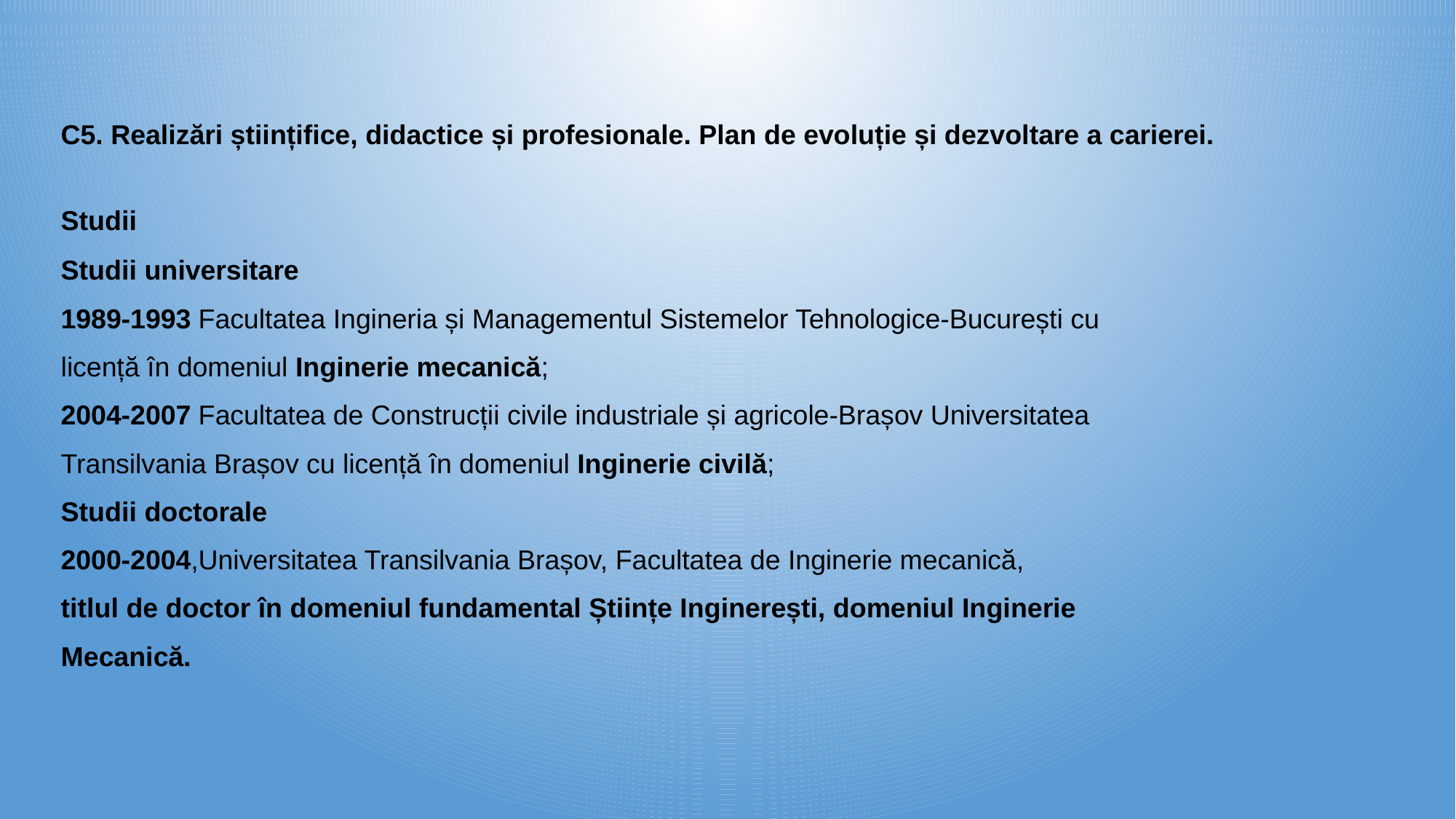

C5. Realizări științifice, didactice și profesionale. Plan de evoluție și dezvoltare a carierei.

Studii
Studii universitare
1989-1993 Facultatea Ingineria și Managementul Sistemelor Tehnologice-București cu
licență în domeniul Inginerie mecanică;
2004-2007 Facultatea de Construcții civile industriale și agricole-Brașov Universitatea
Transilvania Brașov cu licență în domeniul Inginerie civilă;
Studii doctorale
2000-2004,Universitatea Transilvania Brașov, Facultatea de Inginerie mecanică,
titlul de doctor în domeniul fundamental Științe Inginerești, domeniul Inginerie
Mecanică.